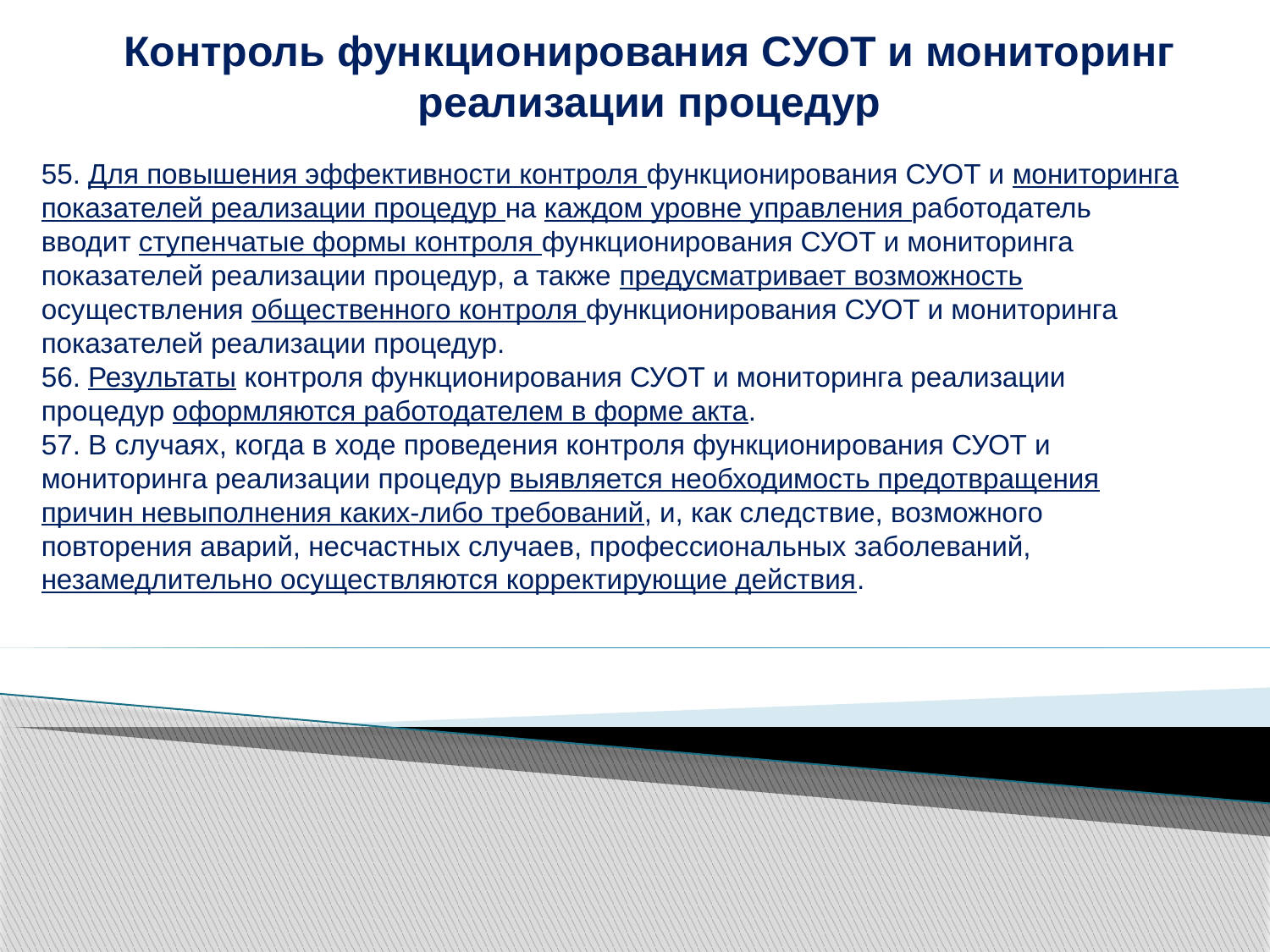

Контроль функционирования СУОТ и мониторинг реализации процедур
55. Для повышения эффективности контроля функционирования СУОТ и мониторинга показателей реализации процедур на каждом уровне управления работодатель вводит ступенчатые формы контроля функционирования СУОТ и мониторинга показателей реализации процедур, а также предусматривает возможность осуществления общественного контроля функционирования СУОТ и мониторинга показателей реализации процедур.
56. Результаты контроля функционирования СУОТ и мониторинга реализации процедур оформляются работодателем в форме акта.
57. В случаях, когда в ходе проведения контроля функционирования СУОТ и мониторинга реализации процедур выявляется необходимость предотвращения причин невыполнения каких-либо требований, и, как следствие, возможного повторения аварий, несчастных случаев, профессиональных заболеваний, незамедлительно осуществляются корректирующие действия.